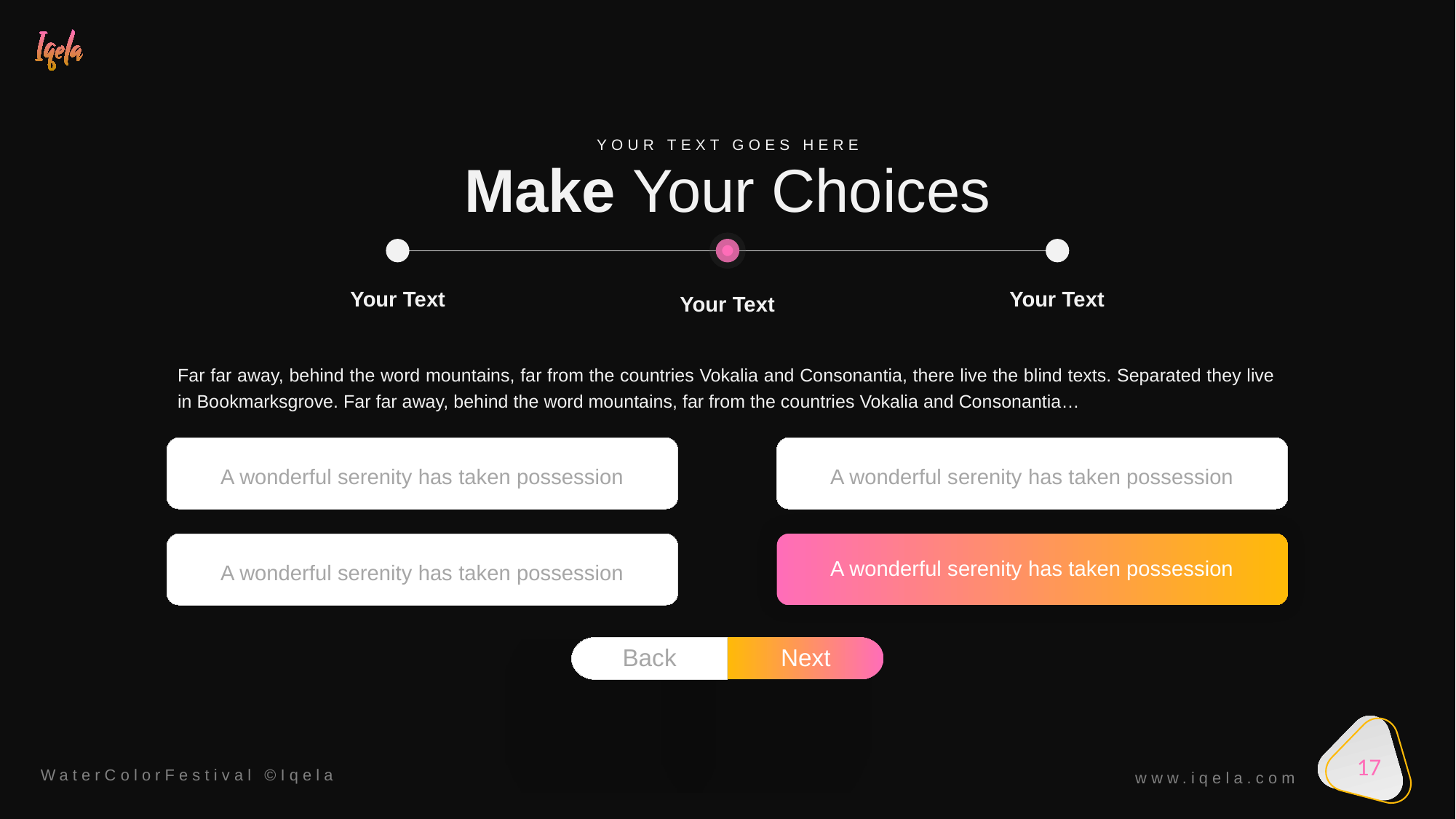

YOUR TEXT GOES HERE
Make Your Choices

Your Text
Your Text
Your Text
Far far away, behind the word mountains, far from the countries Vokalia and Consonantia, there live the blind texts. Separated they live in Bookmarksgrove. Far far away, behind the word mountains, far from the countries Vokalia and Consonantia…
A wonderful serenity has taken possession
A wonderful serenity has taken possession
A wonderful serenity has taken possession
A wonderful serenity has taken possession
Back
Next